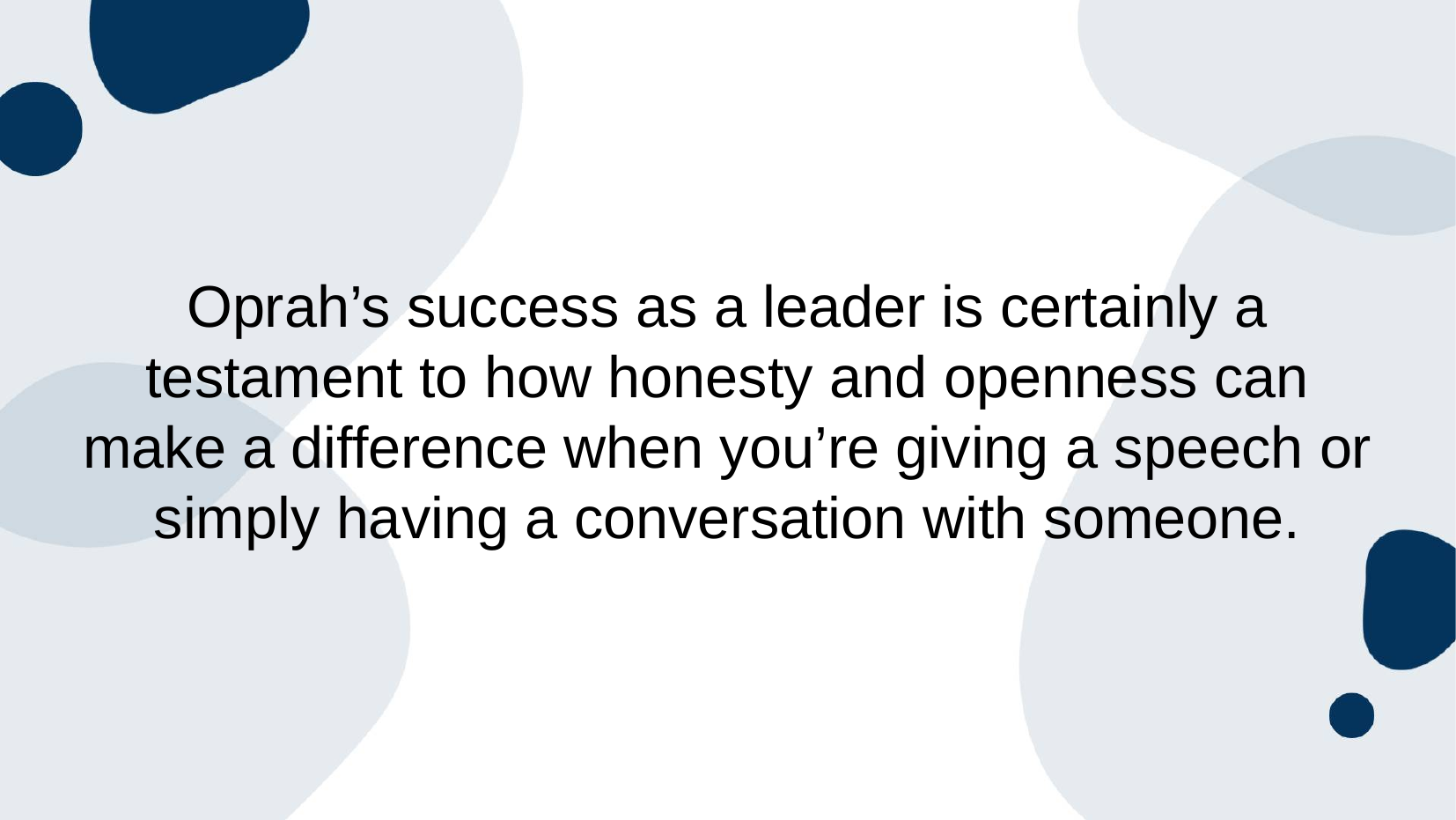

# Oprah’s success as a leader is certainly a testament to how honesty and openness can make a difference when you’re giving a speech or simply having a conversation with someone.